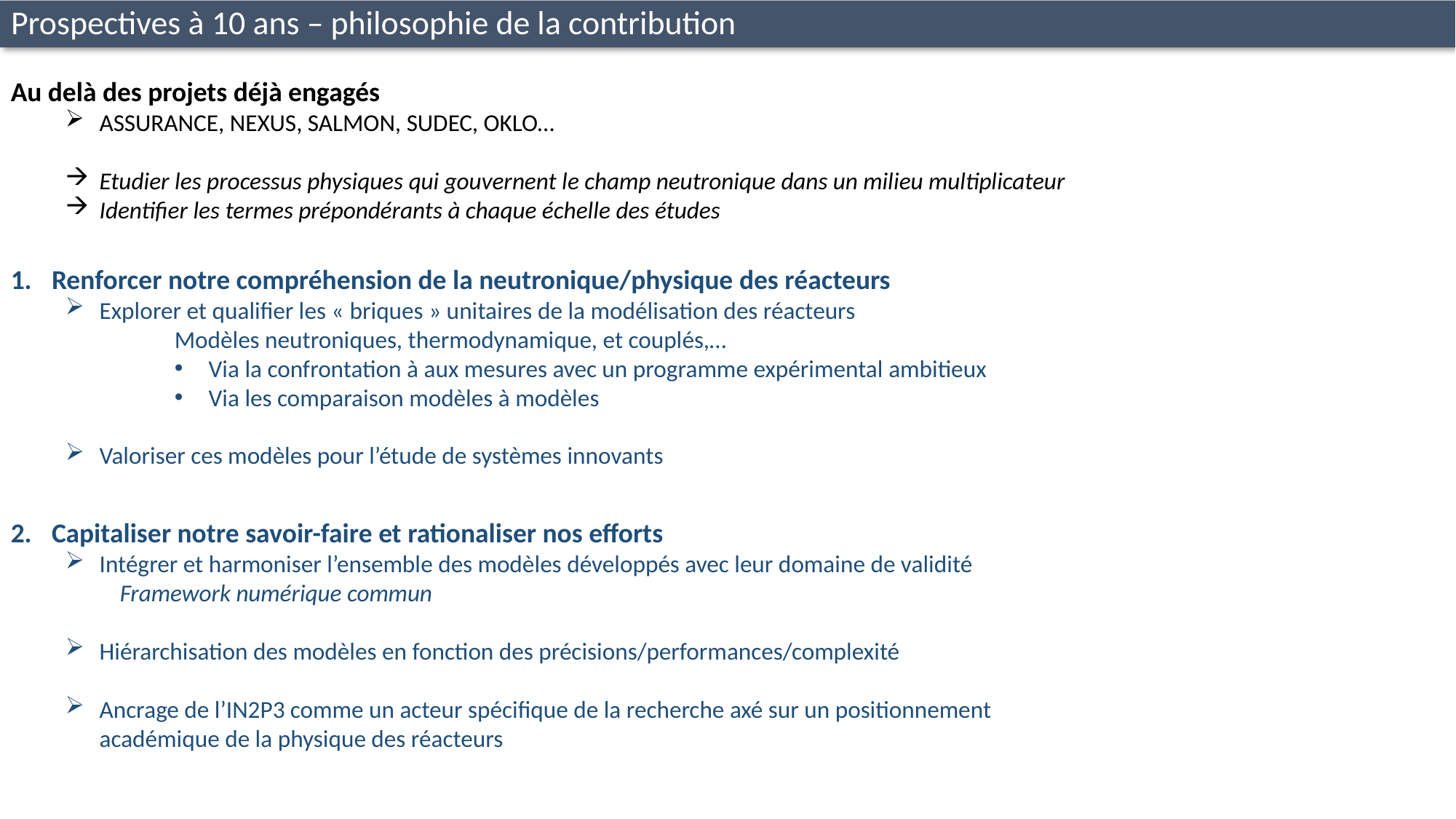

Prospectives à 10 ans – philosophie de la contribution
Au delà des projets déjà engagés
ASSURANCE, NEXUS, SALMON, SUDEC, OKLO…

Etudier les processus physiques qui gouvernent le champ neutronique dans un milieu multiplicateur
Identifier les termes prépondérants à chaque échelle des études
Renforcer notre compréhension de la neutronique/physique des réacteurs
Explorer et qualifier les « briques » unitaires de la modélisation des réacteurs
	Modèles neutroniques, thermodynamique, et couplés,…
Via la confrontation à aux mesures avec un programme expérimental ambitieux
Via les comparaison modèles à modèles

Valoriser ces modèles pour l’étude de systèmes innovants
Capitaliser notre savoir-faire et rationaliser nos efforts
Intégrer et harmoniser l’ensemble des modèles développés avec leur domaine de validité
Framework numérique commun

Hiérarchisation des modèles en fonction des précisions/performances/complexité

Ancrage de l’IN2P3 comme un acteur spécifique de la recherche axé sur un positionnement académique de la physique des réacteurs